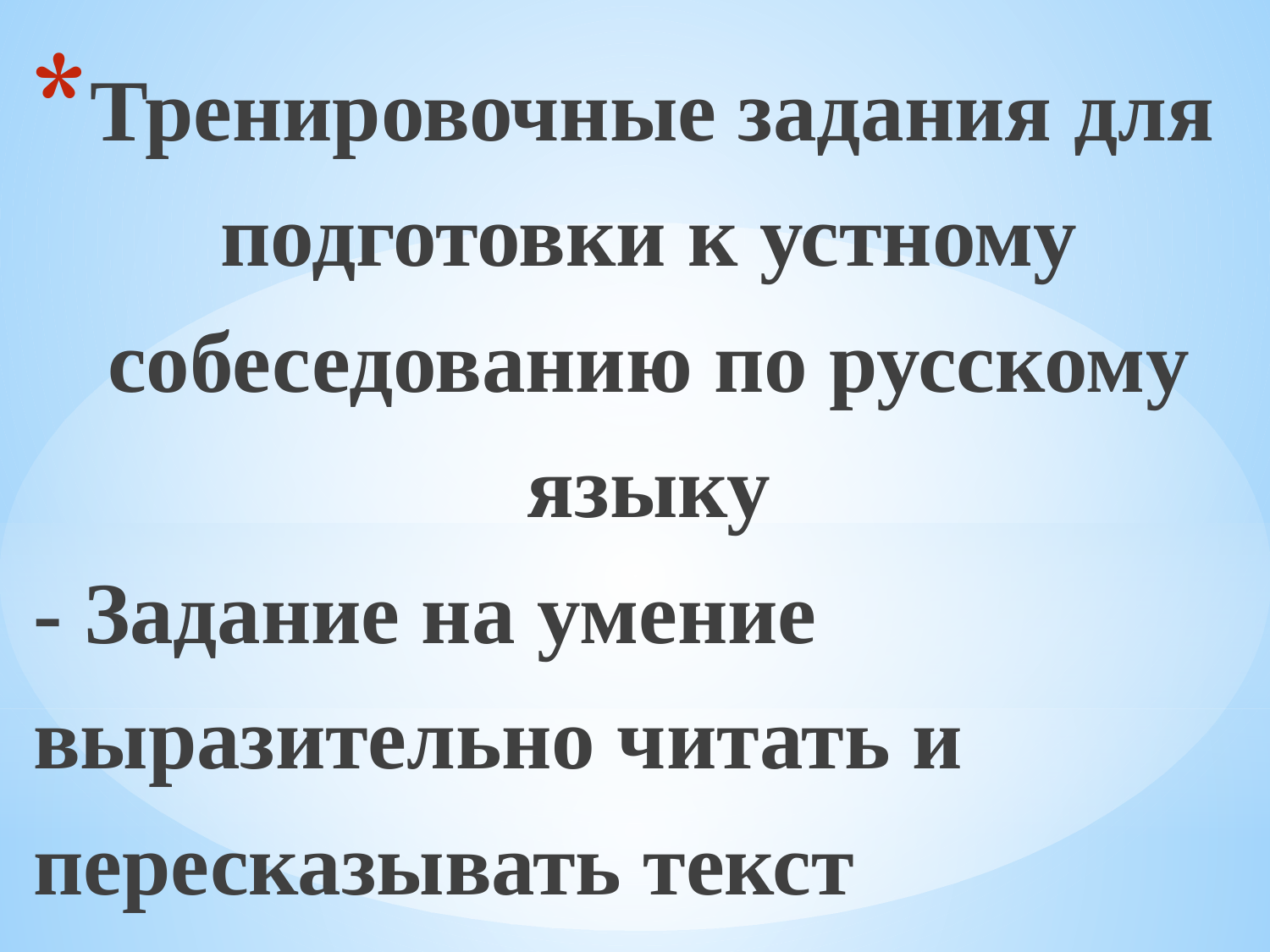

Тренировочные задания для подготовки к устному собеседованию по русскому языку
- Задание на умение выразительно читать и пересказывать текст